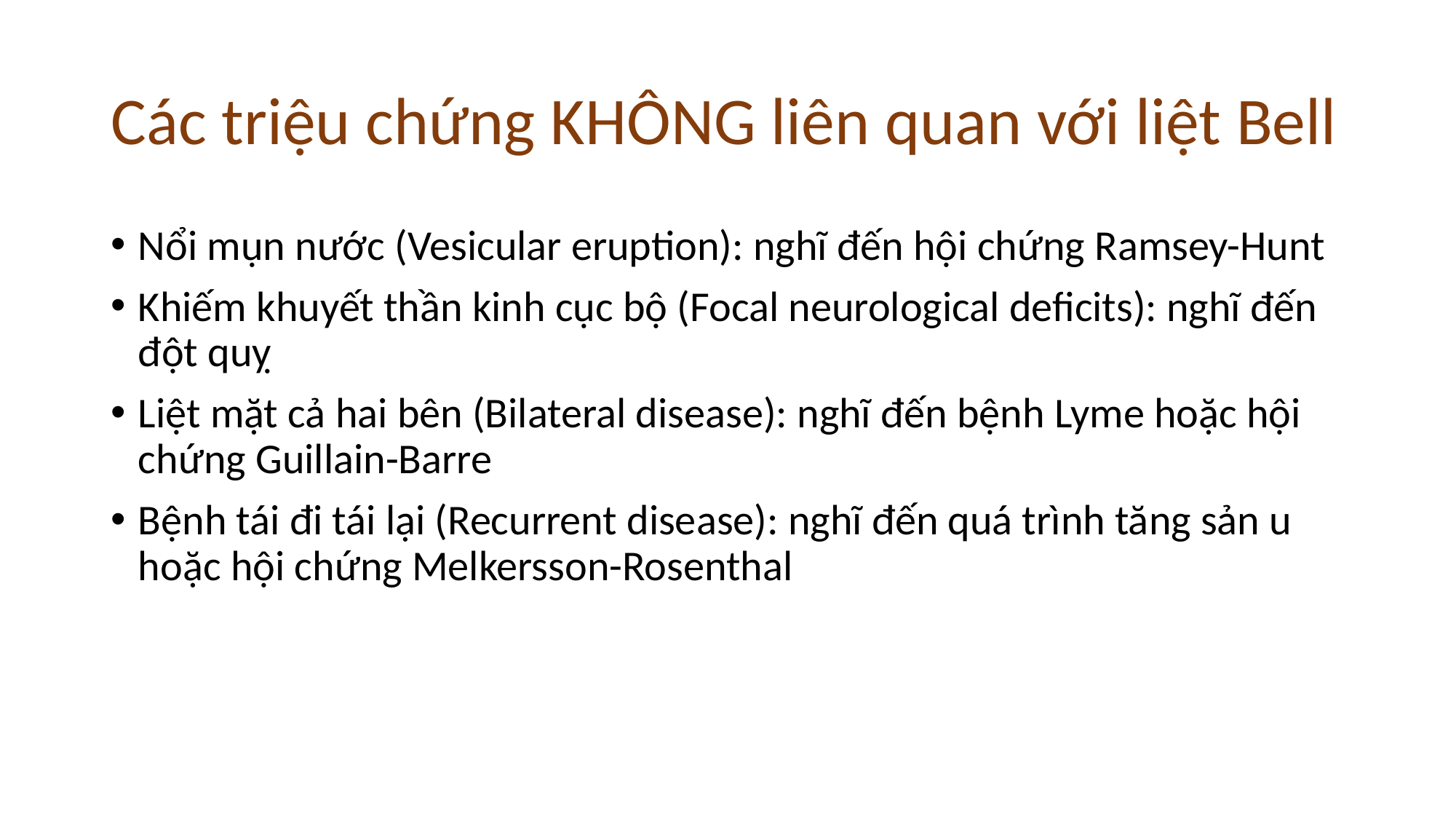

# Các triệu chứng KHÔNG liên quan với liệt Bell
Nổi mụn nước (Vesicular eruption): nghĩ đến hội chứng Ramsey-Hunt
Khiếm khuyết thần kinh cục bộ (Focal neurological deficits): nghĩ đến đột quỵ
Liệt mặt cả hai bên (Bilateral disease): nghĩ đến bệnh Lyme hoặc hội chứng Guillain-Barre
Bệnh tái đi tái lại (Recurrent disease): nghĩ đến quá trình tăng sản u hoặc hội chứng Melkersson-Rosenthal